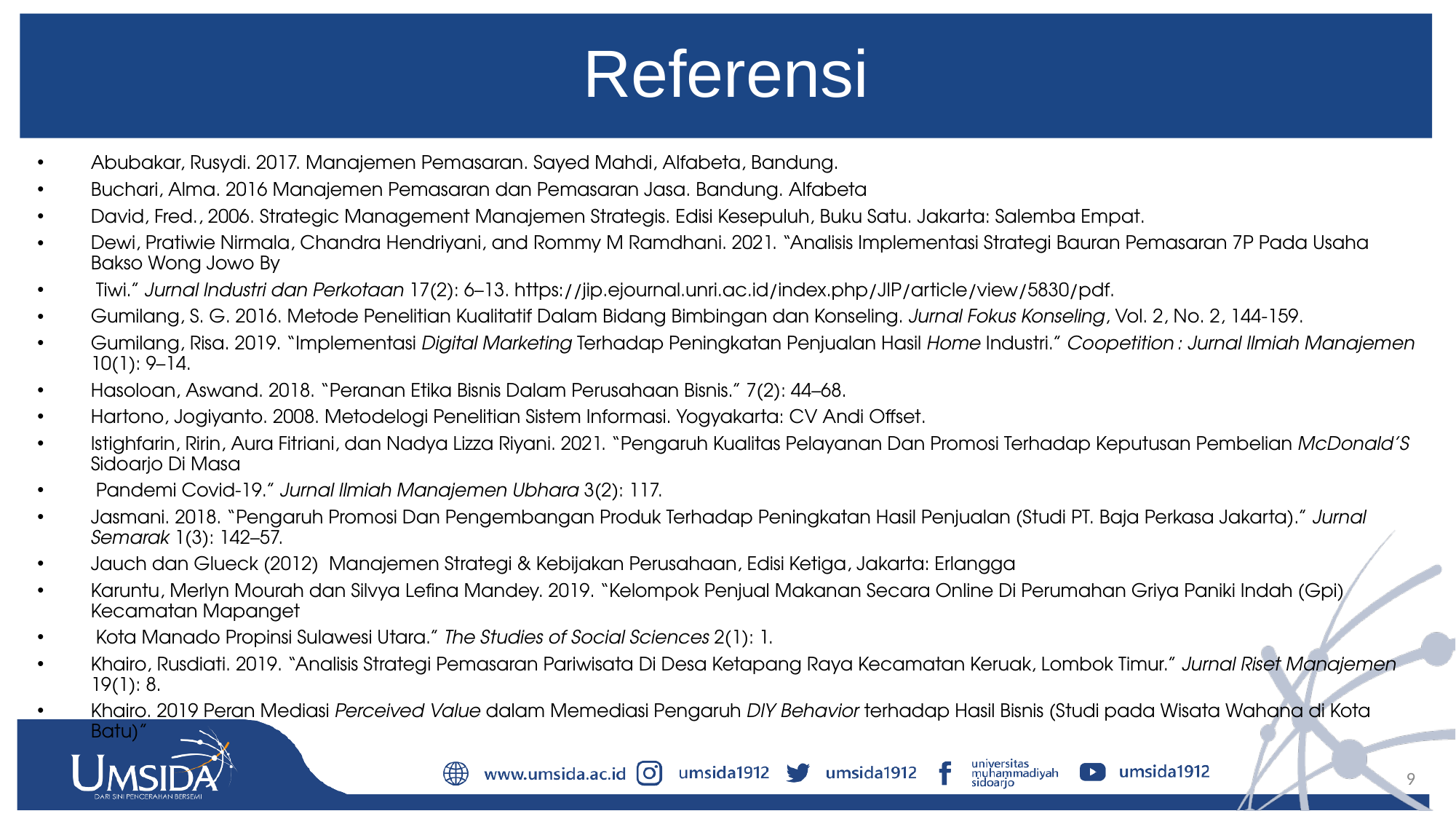

# Referensi
Abubakar, Rusydi. 2017. Manajemen Pemasaran. Sayed Mahdi, Alfabeta, Bandung.
Buchari, Alma. 2016 Manajemen Pemasaran dan Pemasaran Jasa. Bandung. Alfabeta
David, Fred., 2006. Strategic Management Manajemen Strategis. Edisi Kesepuluh, Buku Satu. Jakarta: Salemba Empat.
Dewi, Pratiwie Nirmala, Chandra Hendriyani, and Rommy M Ramdhani. 2021. “Analisis Implementasi Strategi Bauran Pemasaran 7P Pada Usaha Bakso Wong Jowo By
 Tiwi.” Jurnal Industri dan Perkotaan 17(2): 6–13. https://jip.ejournal.unri.ac.id/index.php/JIP/article/view/5830/pdf.
Gumilang, S. G. 2016. Metode Penelitian Kualitatif Dalam Bidang Bimbingan dan Konseling. Jurnal Fokus Konseling, Vol. 2, No. 2, 144-159.
Gumilang, Risa. 2019. “Implementasi Digital Marketing Terhadap Peningkatan Penjualan Hasil Home Industri.” Coopetition : Jurnal Ilmiah Manajemen 10(1): 9–14.
Hasoloan, Aswand. 2018. “Peranan Etika Bisnis Dalam Perusahaan Bisnis.” 7(2): 44–68.
Hartono, Jogiyanto. 2008. Metodelogi Penelitian Sistem Informasi. Yogyakarta: CV Andi Offset.
Istighfarin, Ririn, Aura Fitriani, dan Nadya Lizza Riyani. 2021. “Pengaruh Kualitas Pelayanan Dan Promosi Terhadap Keputusan Pembelian McDonald’S Sidoarjo Di Masa
 Pandemi Covid-19.” Jurnal Ilmiah Manajemen Ubhara 3(2): 117.
Jasmani. 2018. “Pengaruh Promosi Dan Pengembangan Produk Terhadap Peningkatan Hasil Penjualan (Studi PT. Baja Perkasa Jakarta).” Jurnal Semarak 1(3): 142–57.
Jauch dan Glueck (2012)  Manajemen Strategi & Kebijakan Perusahaan, Edisi Ketiga, Jakarta: Erlangga
Karuntu, Merlyn Mourah dan Silvya Lefina Mandey. 2019. “Kelompok Penjual Makanan Secara Online Di Perumahan Griya Paniki Indah (Gpi) Kecamatan Mapanget
 Kota Manado Propinsi Sulawesi Utara.” The Studies of Social Sciences 2(1): 1.
Khairo, Rusdiati. 2019. “Analisis Strategi Pemasaran Pariwisata Di Desa Ketapang Raya Kecamatan Keruak, Lombok Timur.” Jurnal Riset Manajemen 19(1): 8.
Khairo. 2019 Peran Mediasi Perceived Value dalam Memediasi Pengaruh DIY Behavior terhadap Hasil Bisnis (Studi pada Wisata Wahana di Kota Batu)”